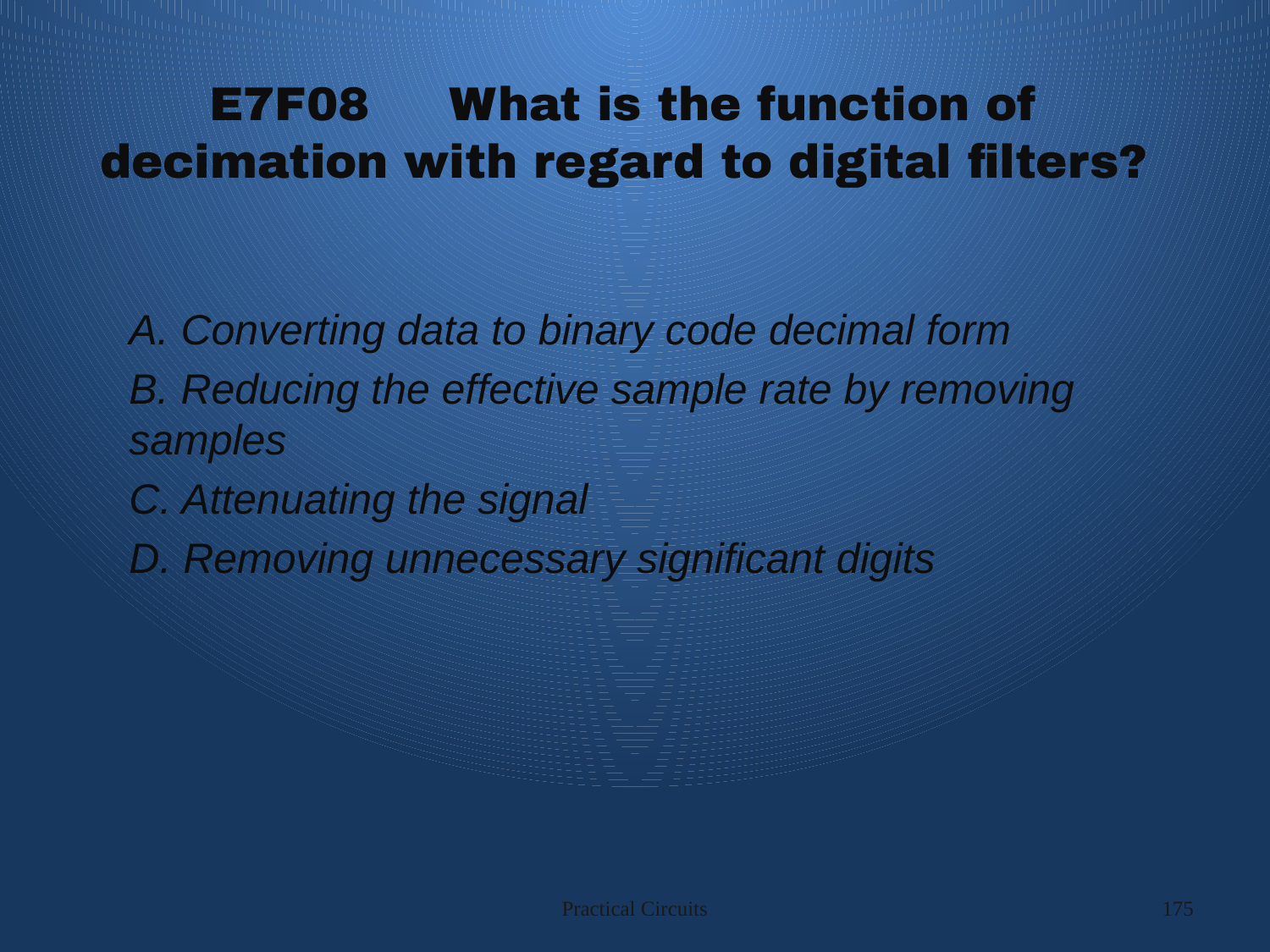

# E7F08     What is the function of decimation with regard to digital filters?
A. Converting data to binary code decimal form
B. Reducing the effective sample rate by removing samples
C. Attenuating the signal
D. Removing unnecessary significant digits
Practical Circuits
175